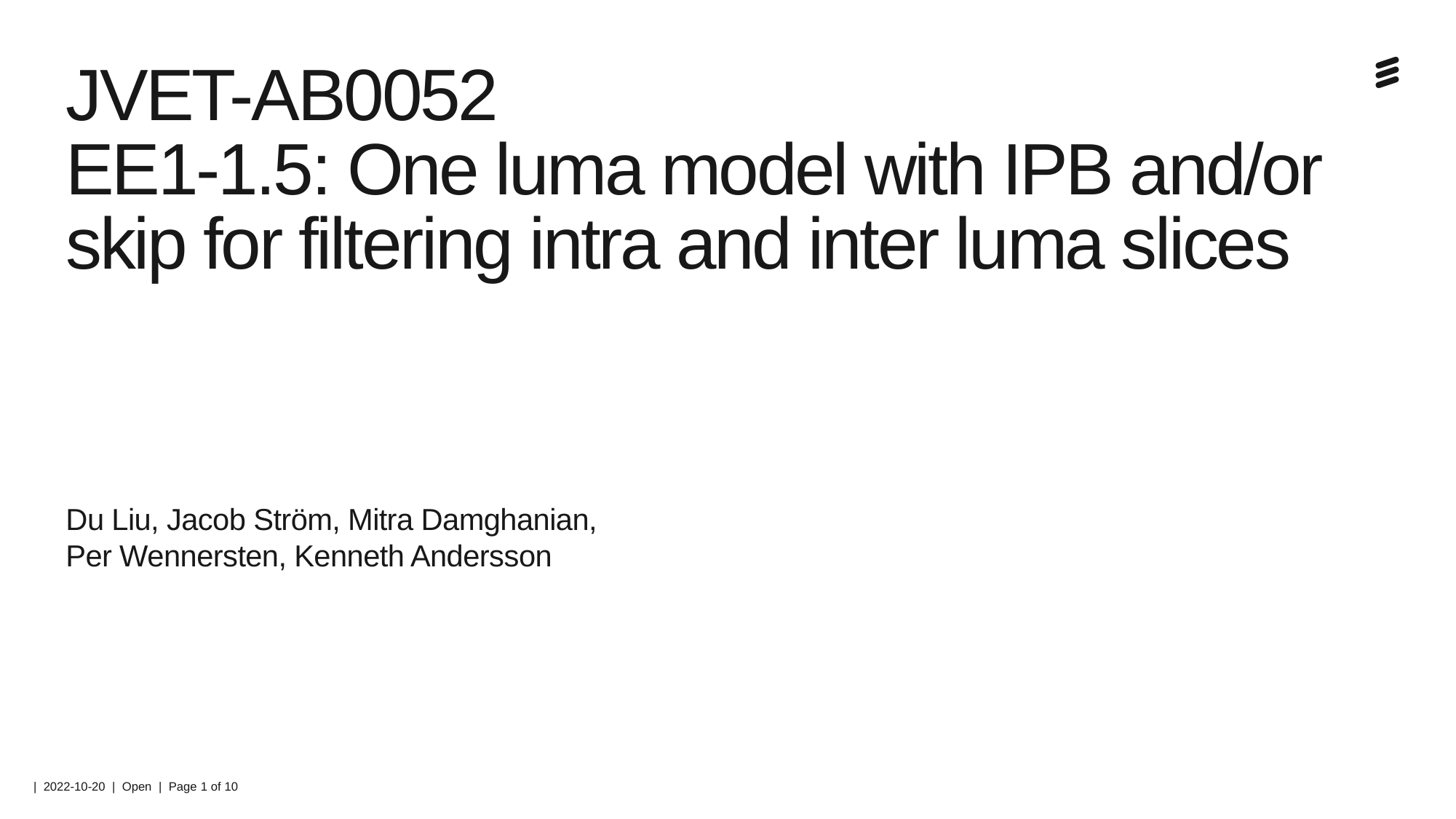

# JVET-AB0052 EE1-1.5: One luma model with IPB and/or skip for filtering intra and inter luma slices
Du Liu, Jacob Ström, Mitra Damghanian,
Per Wennersten, Kenneth Andersson